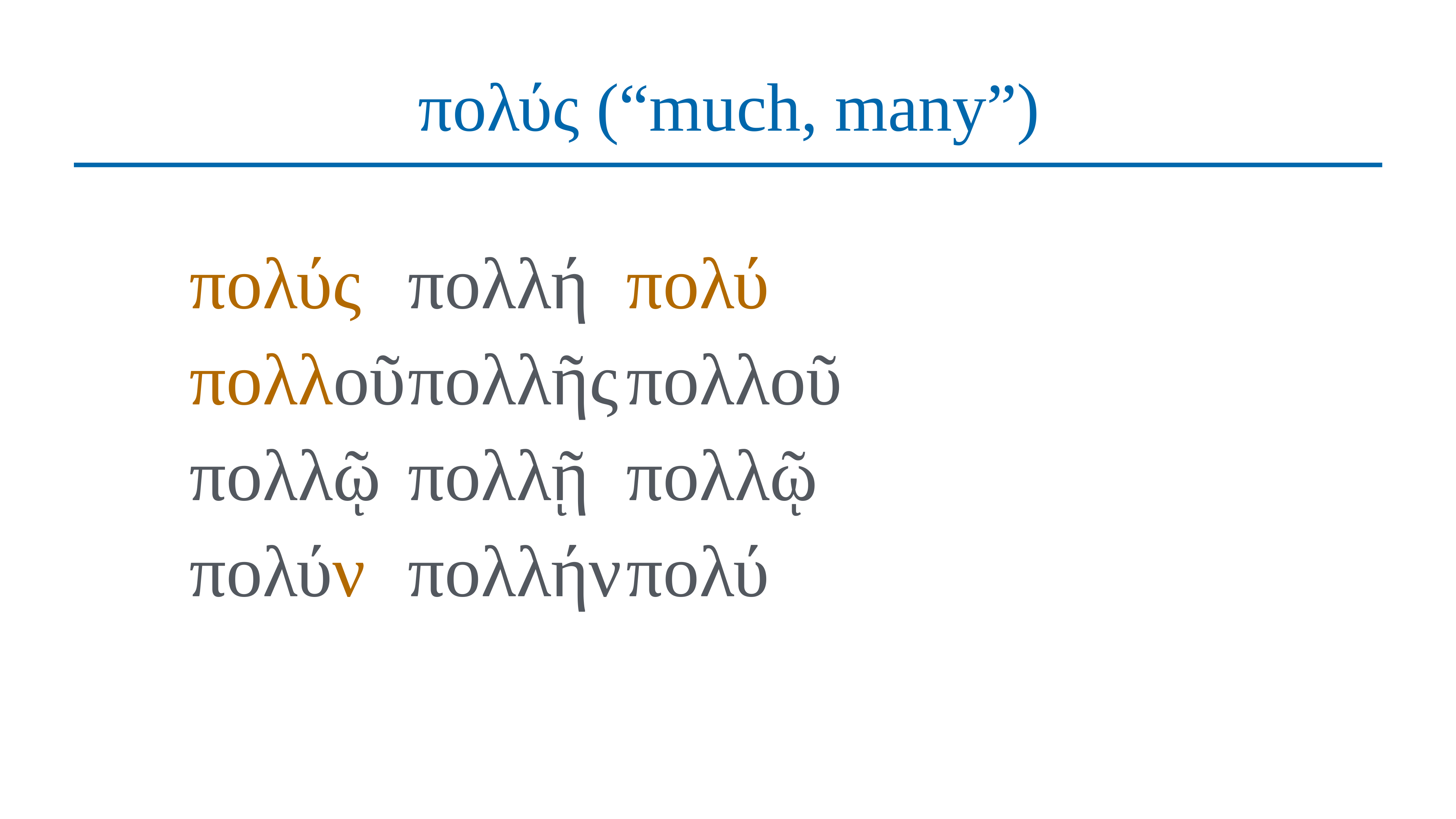

# πολύς (“much, many”)
πολύς	πολλή	πολύ
πολλοῦ	πολλῆς	πολλοῦ
πολλῷ	πολλῇ	πολλῷ
πολύν	πολλήν	πολύ